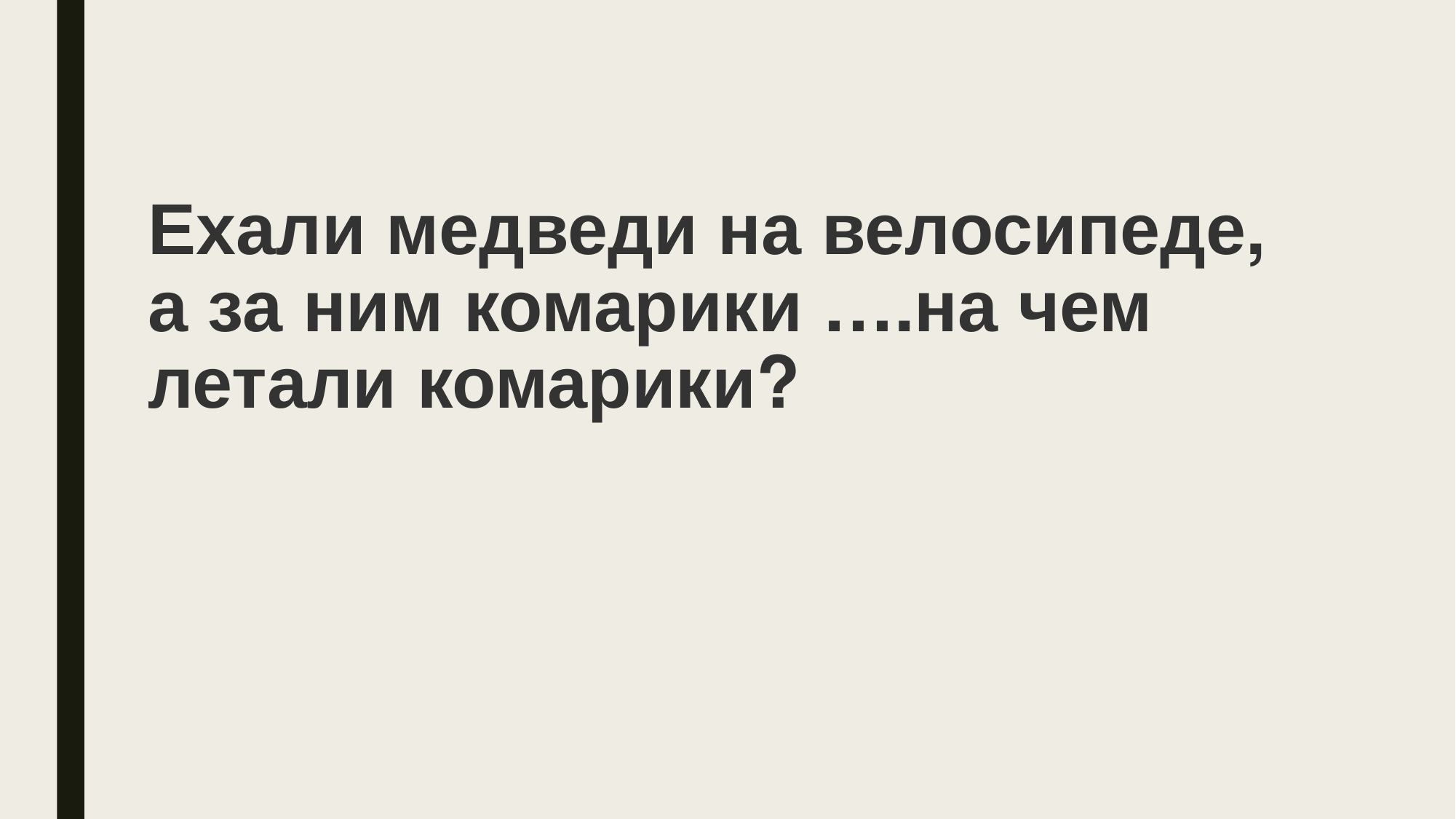

# Ехали медведи на велосипеде, а за ним комарики ….на чем летали комарики?